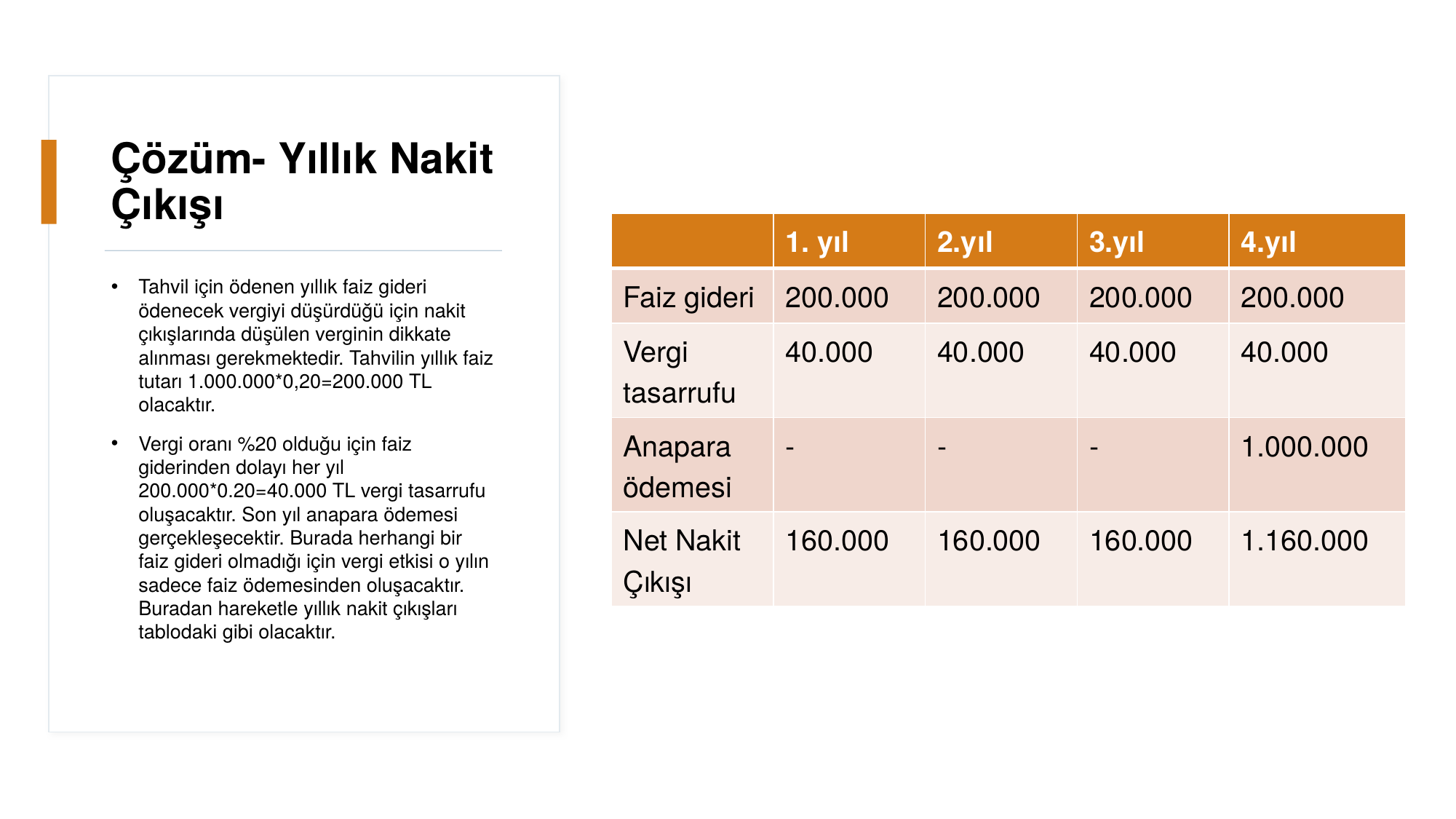

# Çözüm- Yıllık Nakit Çıkışı

|  | 1. yıl | 2.yıl | 3.yıl | 4.yıl |
| --- | --- | --- | --- | --- |
| Faiz gideri | 200.000 | 200.000 | 200.000 | 200.000 |
| Vergi tasarrufu | 40.000 | 40.000 | 40.000 | 40.000 |
| Anapara ödemesi | - | - | - | 1.000.000 |
| Net Nakit Çıkışı | 160.000 | 160.000 | 160.000 | 1.160.000 |

Tahvil için ödenen yıllık faiz gideri ödenecek vergiyi düşürdüğü için nakit çıkışlarında düşülen verginin dikkate alınması gerekmektedir. Tahvilin yıllık faiz tutarı 1.000.000*0,20=200.000 TL olacaktır.
Vergi oranı %20 olduğu için faiz giderinden dolayı her yıl 200.000*0.20=40.000 TL vergi tasarrufu oluşacaktır. Son yıl anapara ödemesi gerçekleşecektir. Burada herhangi bir faiz gideri olmadığı için vergi etkisi o yılın sadece faiz ödemesinden oluşacaktır. Buradan hareketle yıllık nakit çıkışları tablodaki gibi olacaktır.